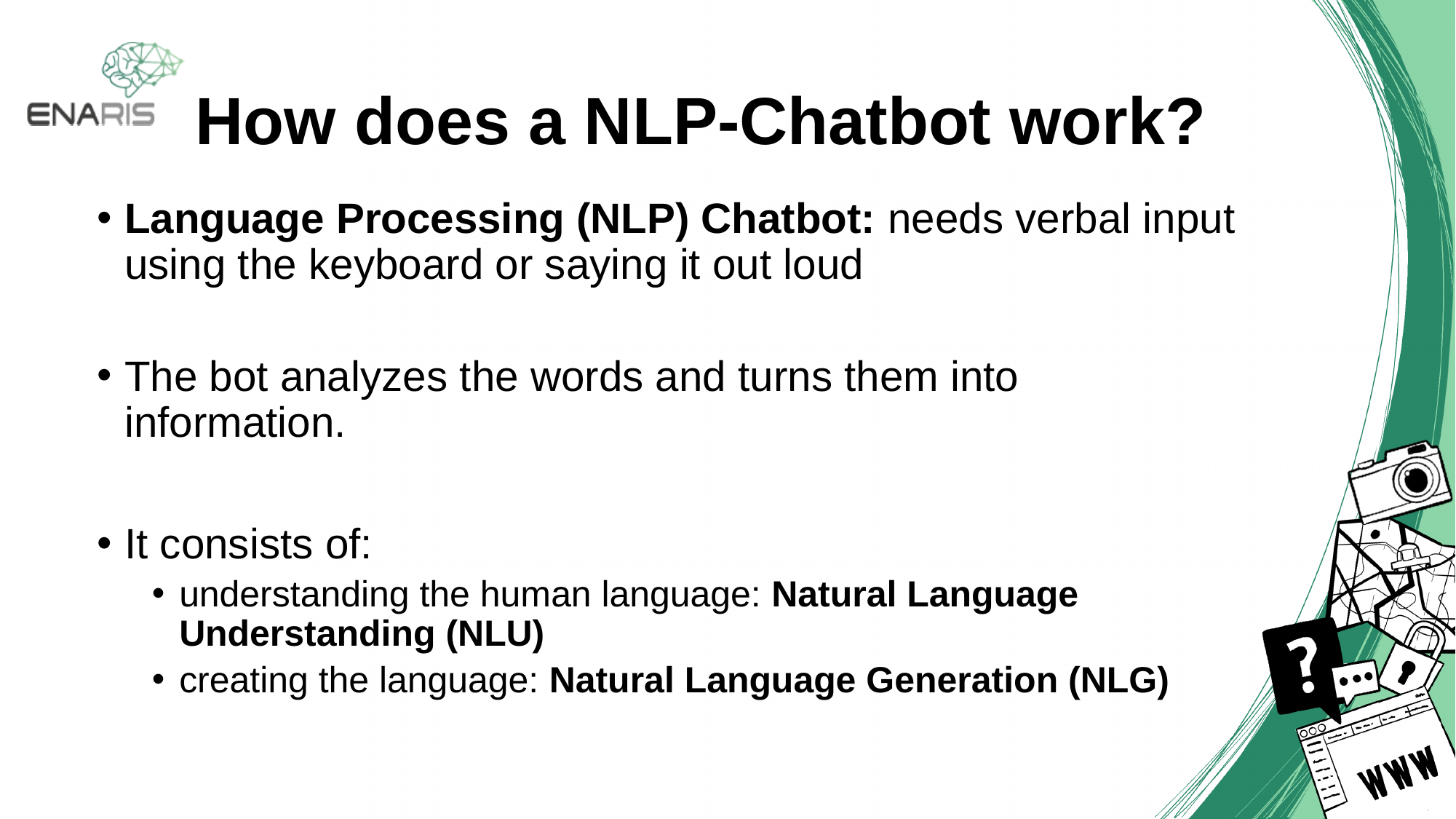

# How does a NLP-Chatbot work?
Language Processing (NLP) Chatbot: needs verbal input using the keyboard or saying it out loud
The bot analyzes the words and turns them into information.

It consists of:
understanding the human language: Natural Language Understanding (NLU)
creating the language: Natural Language Generation (NLG)